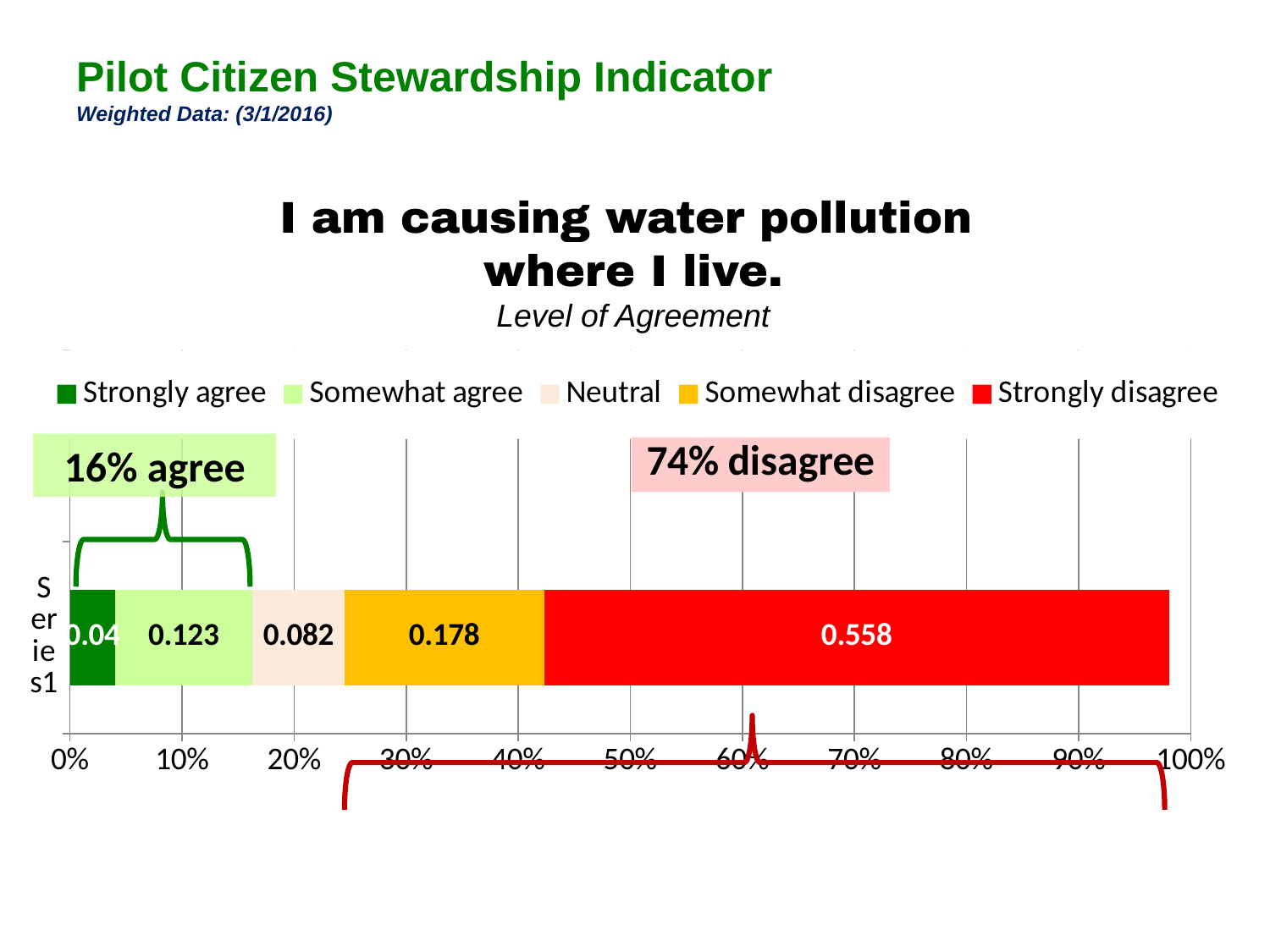

Pilot Citizen Stewardship Indicator
Weighted Data: (3/1/2016)
# I am causing water pollution where I live. Level of Agreement

### Chart

| Category | Strongly agree | Somewhat agree | Neutral | Somewhat disagree | Strongly disagree |
|---|---|---|---|---|---|
|  | 0.04 | 0.123 | 0.082 | 0.178 | 0.558 |
|  | None | None | None | None | None |
16% agree